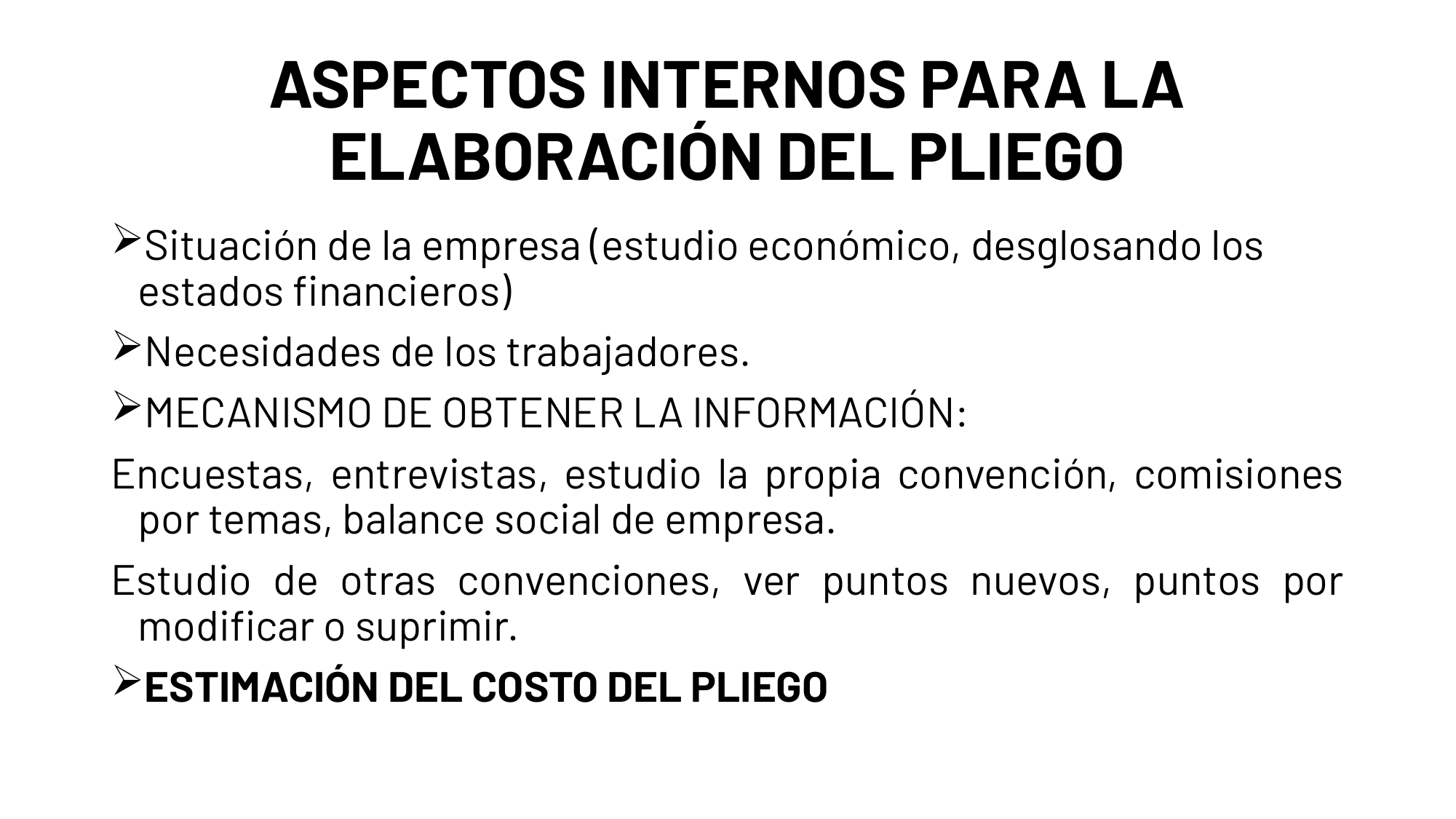

# ASPECTOS INTERNOS PARA LA ELABORACIÓN DEL PLIEGO
Situación de la empresa (estudio económico, desglosando los estados financieros)
Necesidades de los trabajadores.
MECANISMO DE OBTENER LA INFORMACIÓN:
Encuestas, entrevistas, estudio la propia convención, comisiones por temas, balance social de empresa.
Estudio de otras convenciones, ver puntos nuevos, puntos por modificar o suprimir.
ESTIMACIÓN DEL COSTO DEL PLIEGO